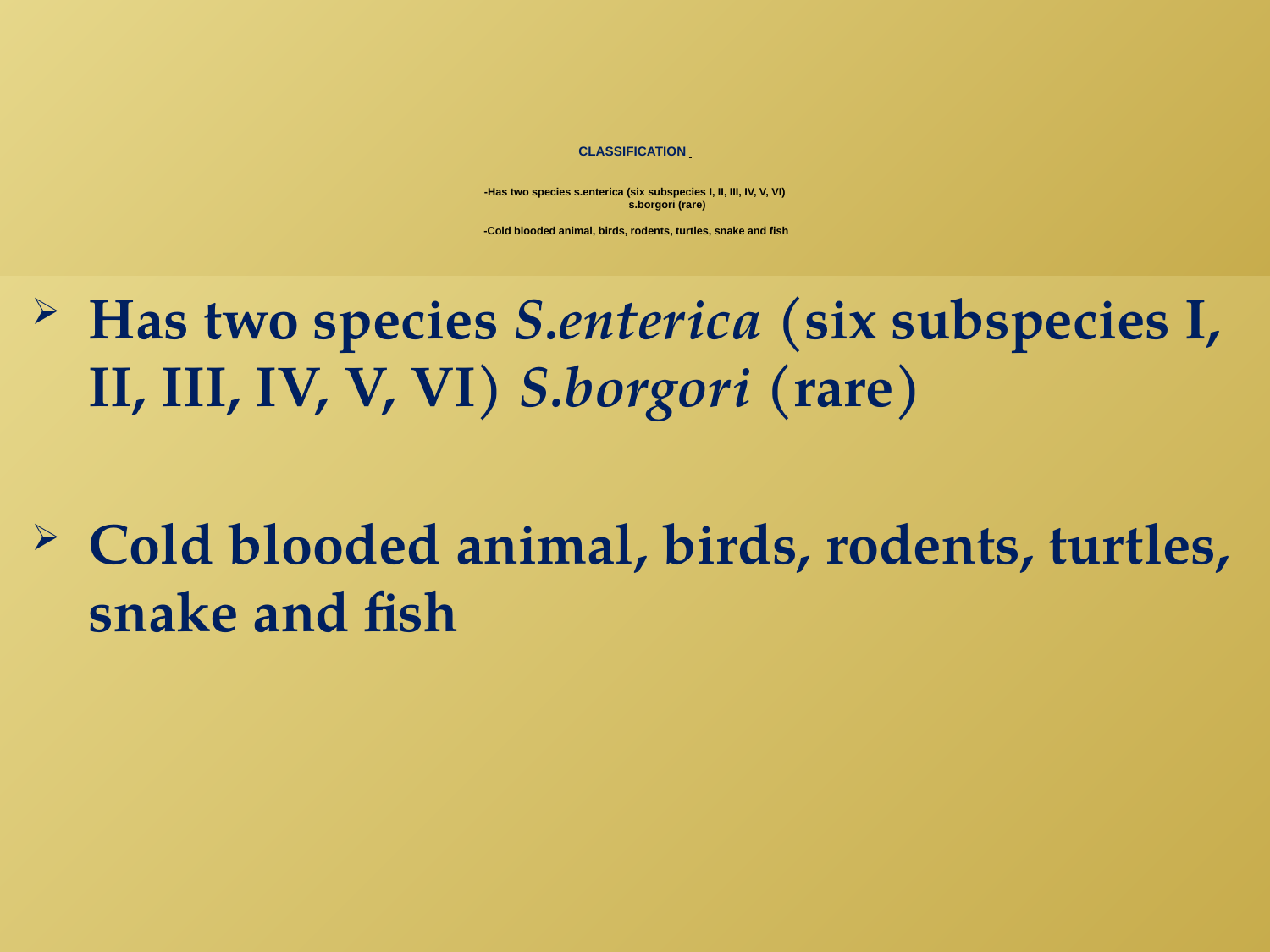

# CLASSIFICATION -Has two species s.enterica (six subspecies I, II, III, IV, V, VI) s.borgori (rare)   -Cold blooded animal, birds, rodents, turtles, snake and fish
Has two species S.enterica (six subspecies I, II, III, IV, V, VI) S.borgori (rare)

Cold blooded animal, birds, rodents, turtles, snake and fish